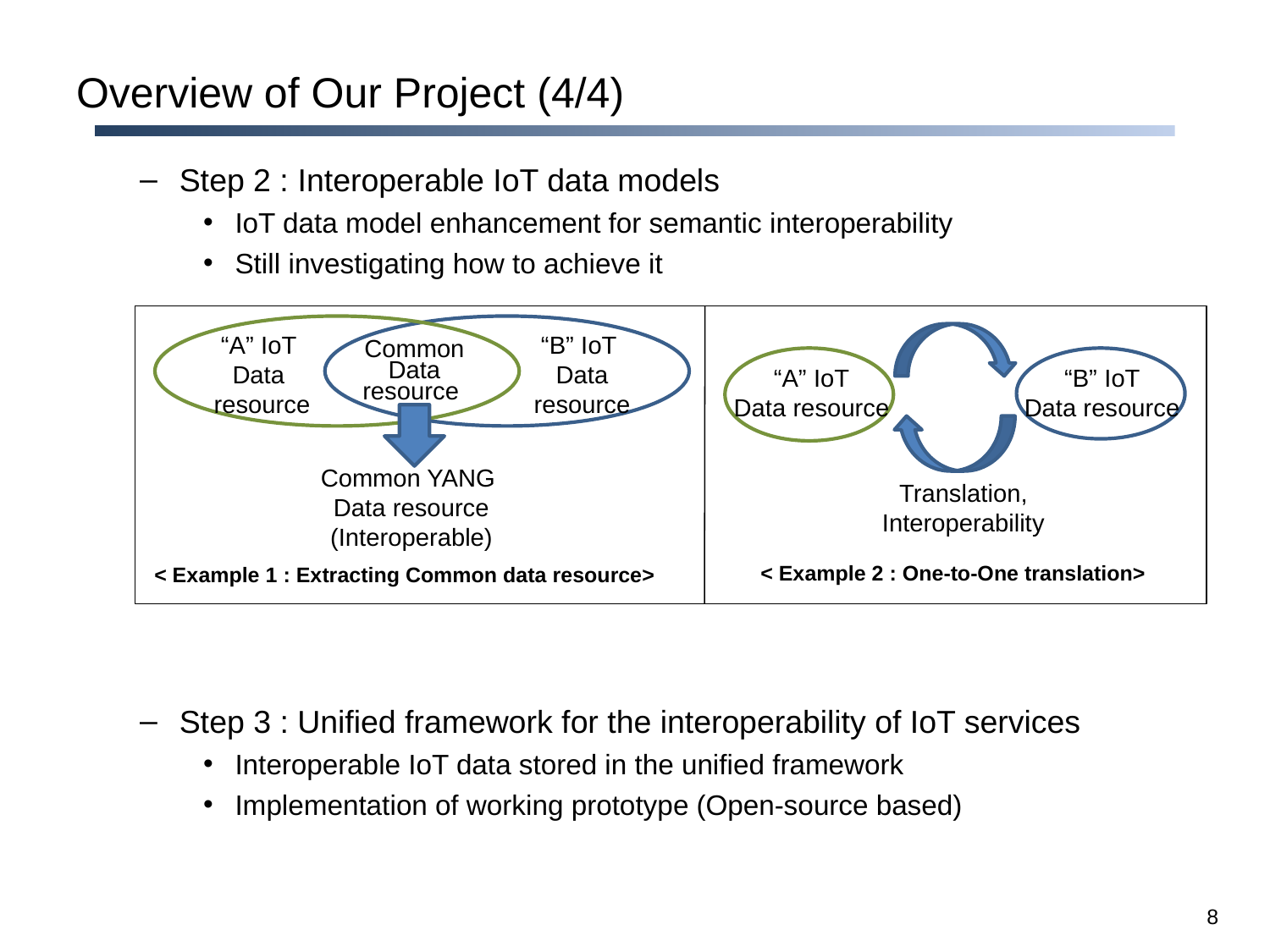

# Overview of Our Project (4/4)
Step 2 : Interoperable IoT data models
IoT data model enhancement for semantic interoperability
Still investigating how to achieve it

Step 3 : Unified framework for the interoperability of IoT services
Interoperable IoT data stored in the unified framework
Implementation of working prototype (Open-source based)

“A” IoT
Data
resource
“B” IoT
Data
resource

Common Data
resource

“A” IoT
Data resource
“B” IoT
Data resource

Common YANG
Data resource
(Interoperable)
Translation,
Interoperability
< Example 2 : One-to-One translation>
< Example 1 : Extracting Common data resource>
8